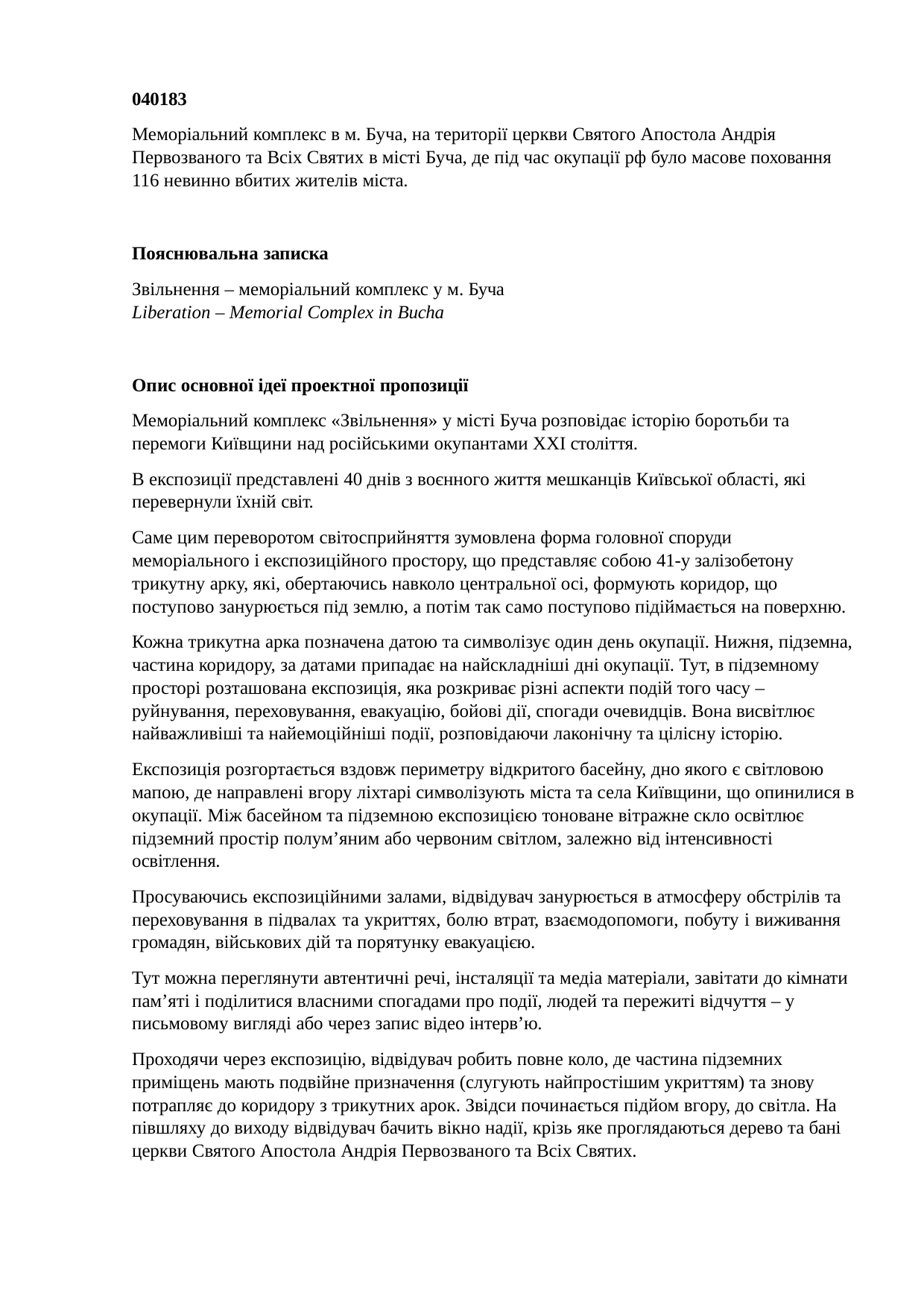

040183
Меморіальний комплекс в м. Буча, на території церкви Святого Апостола Андрія Первозваного та Всіх Святих в місті Буча, де під час окупації рф було масове поховання 116 невинно вбитих жителів міста.

Пояснювальна записка
Звільнення – меморіальний комплекс у м. Буча
Liberation – Memorial Complex in Bucha

Опис основної ідеї проектної пропозиції
Меморіальний комплекс «Звільнення» у місті Буча розповідає історію боротьби та перемоги Київщини над російськими окупантами XXI століття.
В експозиції представлені 40 днів з воєнного життя мешканців Київської області, які перевернули їхній світ.
Саме цим переворотом світосприйняття зумовлена форма головної споруди меморіального і експозиційного простору, що представляє собою 41-у залізобетону трикутну арку, які, обертаючись навколо центральної осі, формують коридор, що поступово занурюється під землю, а потім так само поступово підіймається на поверхню.
Кожна трикутна арка позначена датою та символізує один день окупації. Нижня, підземна, частина коридору, за датами припадає на найскладніші дні окупації. Тут, в підземному просторі розташована експозиція, яка розкриває різні аспекти подій того часу – руйнування, переховування, евакуацію, бойові дії, спогади очевидців. Вона висвітлює найважливіші та найемоційніші події, розповідаючи лаконічну та цілісну історію.
Експозиція розгортається вздовж периметру відкритого басейну, дно якого є світловою мапою, де направлені вгору ліхтарі символізують міста та села Київщини, що опинилися в окупації. Між басейном та підземною експозицією тоноване вітражне скло освітлює підземний простір полум’яним або червоним світлом, залежно від інтенсивності освітлення.
Просуваючись експозиційними залами, відвідувач занурюється в атмосферу обстрілів та переховування в підвалах та укриттях, болю втрат, взаємодопомоги, побуту і виживання громадян, військових дій та порятунку евакуацією.
Тут можна переглянути автентичні речі, інсталяції та медіа матеріали, завітати до кімнати пам’яті і поділитися власними спогадами про події, людей та пережиті відчуття – у письмовому вигляді або через запис відео інтерв’ю.
Проходячи через експозицію, відвідувач робить повне коло, де частина підземних приміщень мають подвійне призначення (слугують найпростішим укриттям) та знову потрапляє до коридору з трикутних арок. Звідси починається підйом вгору, до світла. На півшляху до виходу відвідувач бачить вікно надії, крізь яке проглядаються дерево та бані церкви Святого Апостола Андрія Первозваного та Всіх Святих.